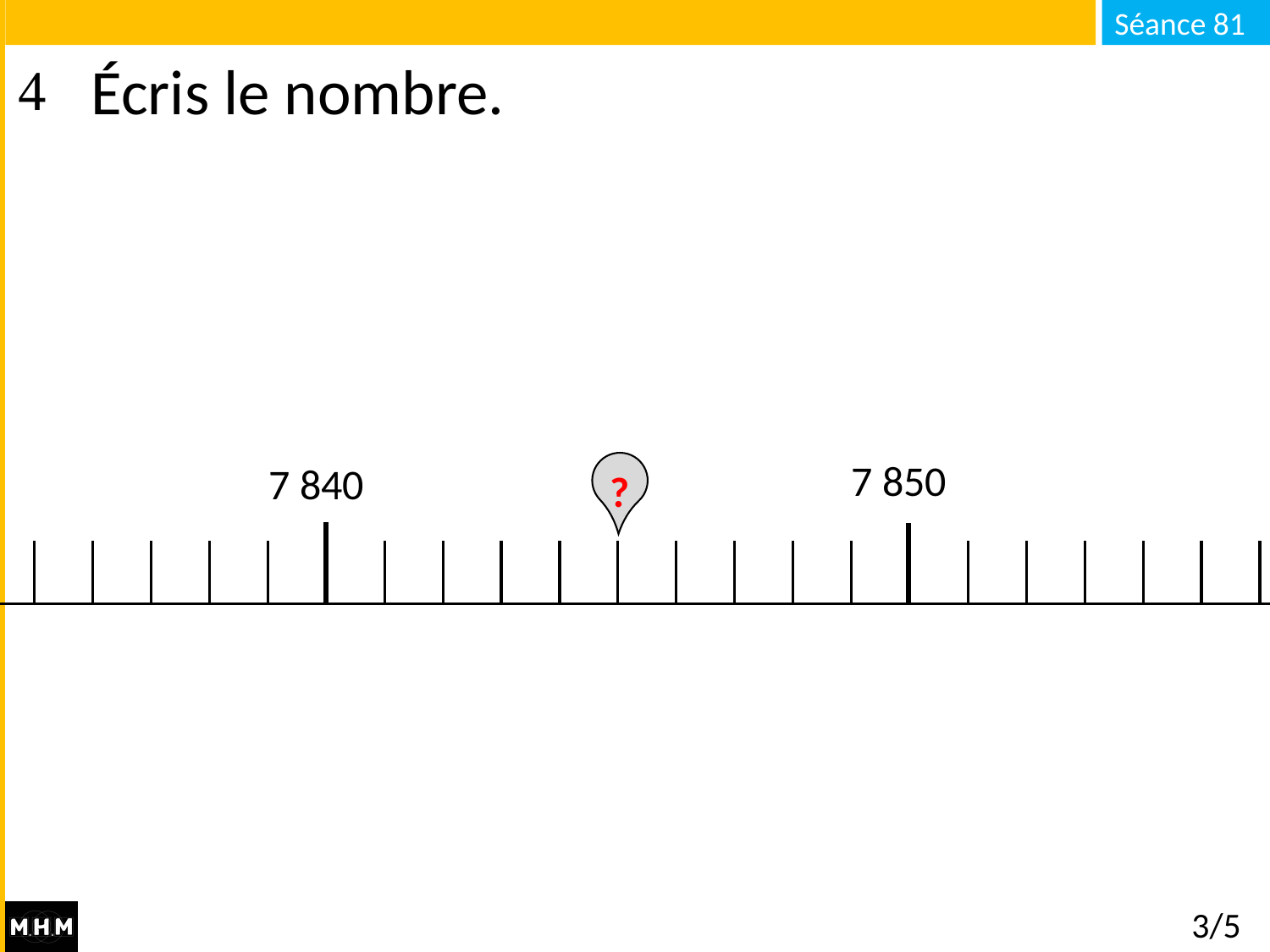

# Écris le nombre.
7 850
7 840

?
3/5